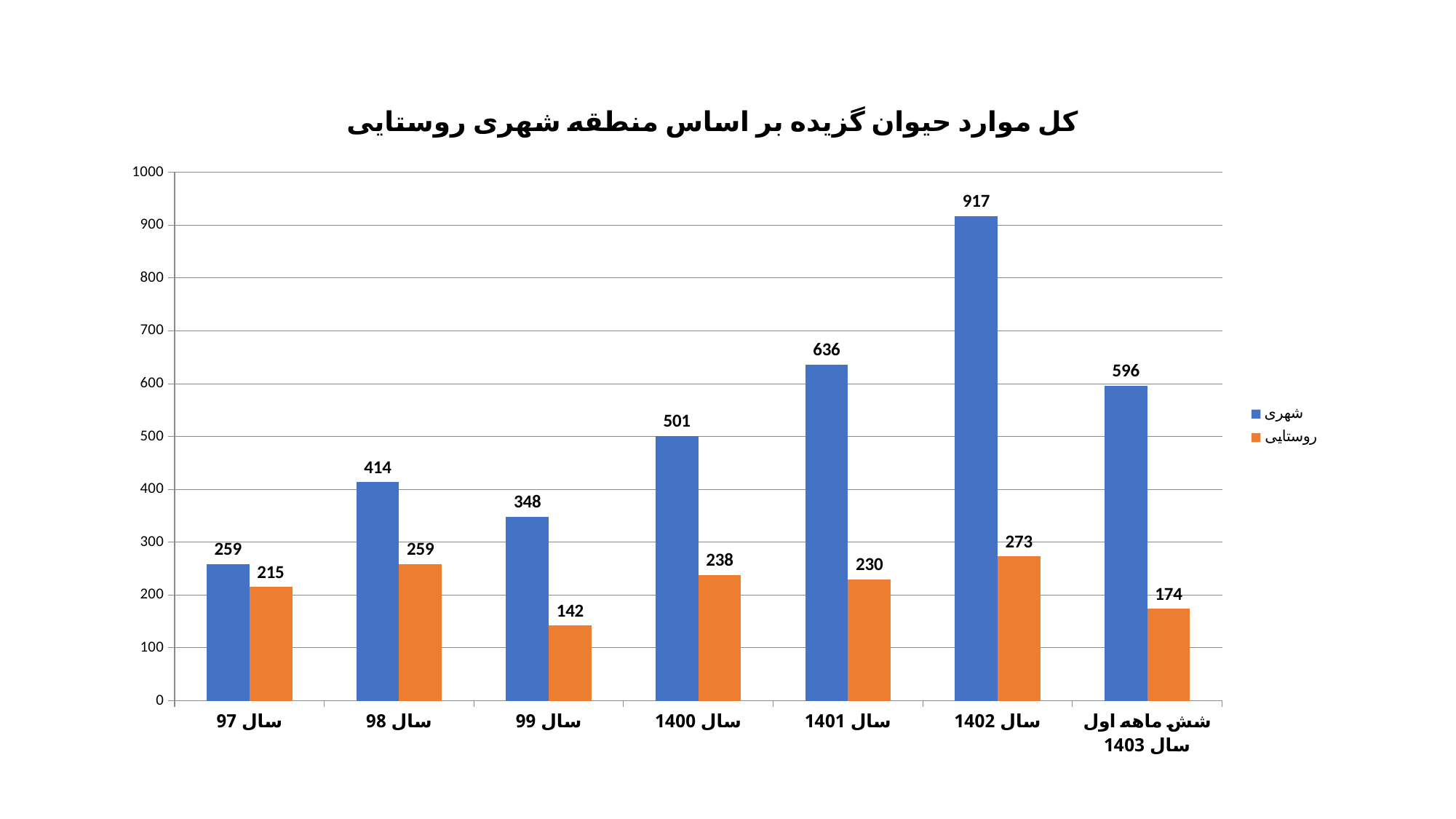

### Chart: کل موارد حیوان گزیده بر اساس منطقه شهری روستایی

| Category | شهری | روستایی |
|---|---|---|
| سال 97 | 259.0 | 215.0 |
| سال 98 | 414.0 | 259.0 |
| سال 99 | 348.0 | 142.0 |
| سال 1400 | 501.0 | 238.0 |
| سال 1401 | 636.0 | 230.0 |
| سال 1402 | 917.0 | 273.0 |
| شش ماهه اول سال 1403 | 596.0 | 174.0 |